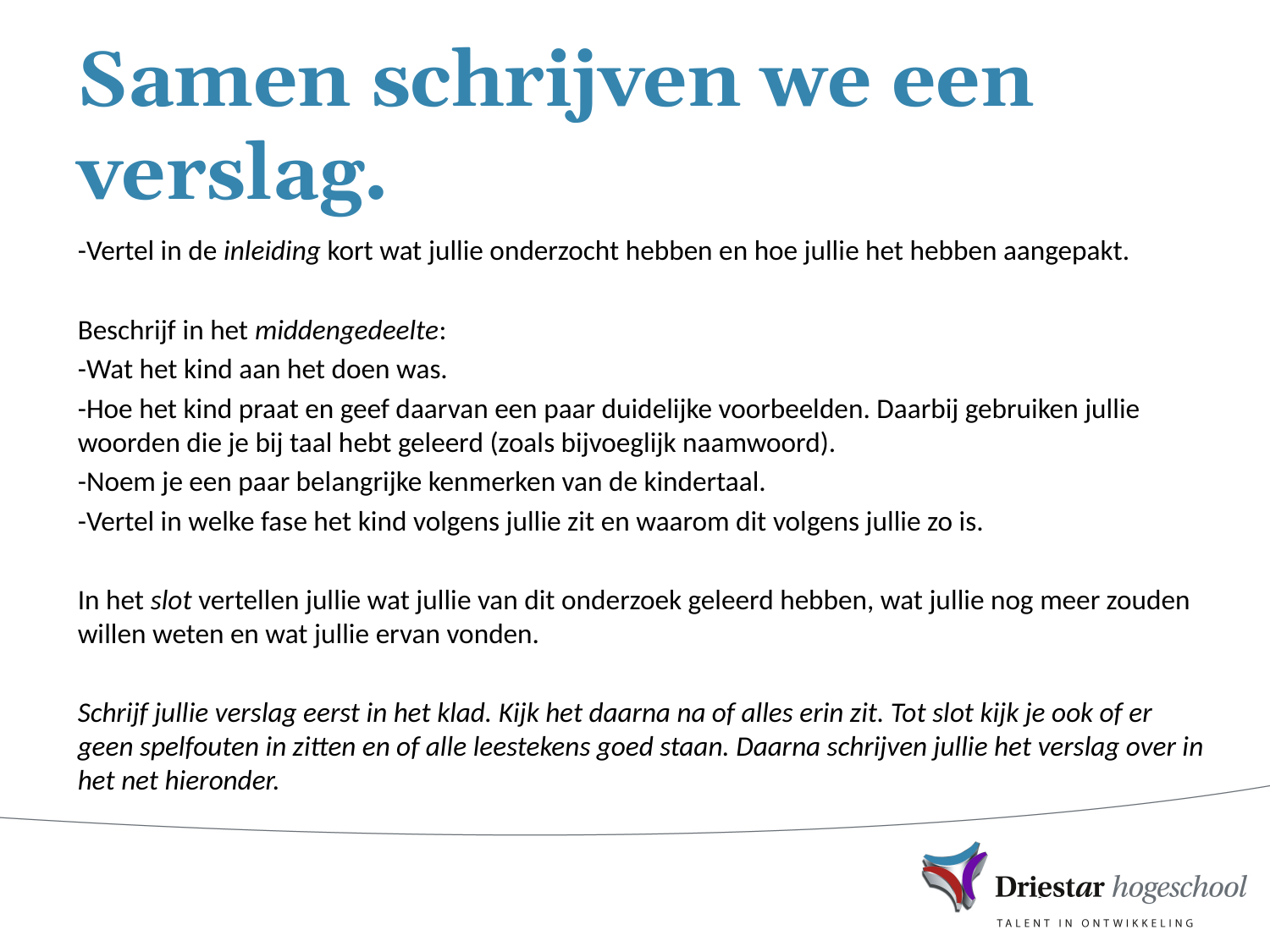

# Samen schrijven we een verslag.
-Vertel in de inleiding kort wat jullie onderzocht hebben en hoe jullie het hebben aangepakt.

Beschrijf in het middengedeelte:
-Wat het kind aan het doen was.
-Hoe het kind praat en geef daarvan een paar duidelijke voorbeelden. Daarbij gebruiken jullie woorden die je bij taal hebt geleerd (zoals bijvoeglijk naamwoord).
-Noem je een paar belangrijke kenmerken van de kindertaal.
-Vertel in welke fase het kind volgens jullie zit en waarom dit volgens jullie zo is.

In het slot vertellen jullie wat jullie van dit onderzoek geleerd hebben, wat jullie nog meer zouden willen weten en wat jullie ervan vonden.

Schrijf jullie verslag eerst in het klad. Kijk het daarna na of alles erin zit. Tot slot kijk je ook of er geen spelfouten in zitten en of alle leestekens goed staan. Daarna schrijven jullie het verslag over in het net hieronder.